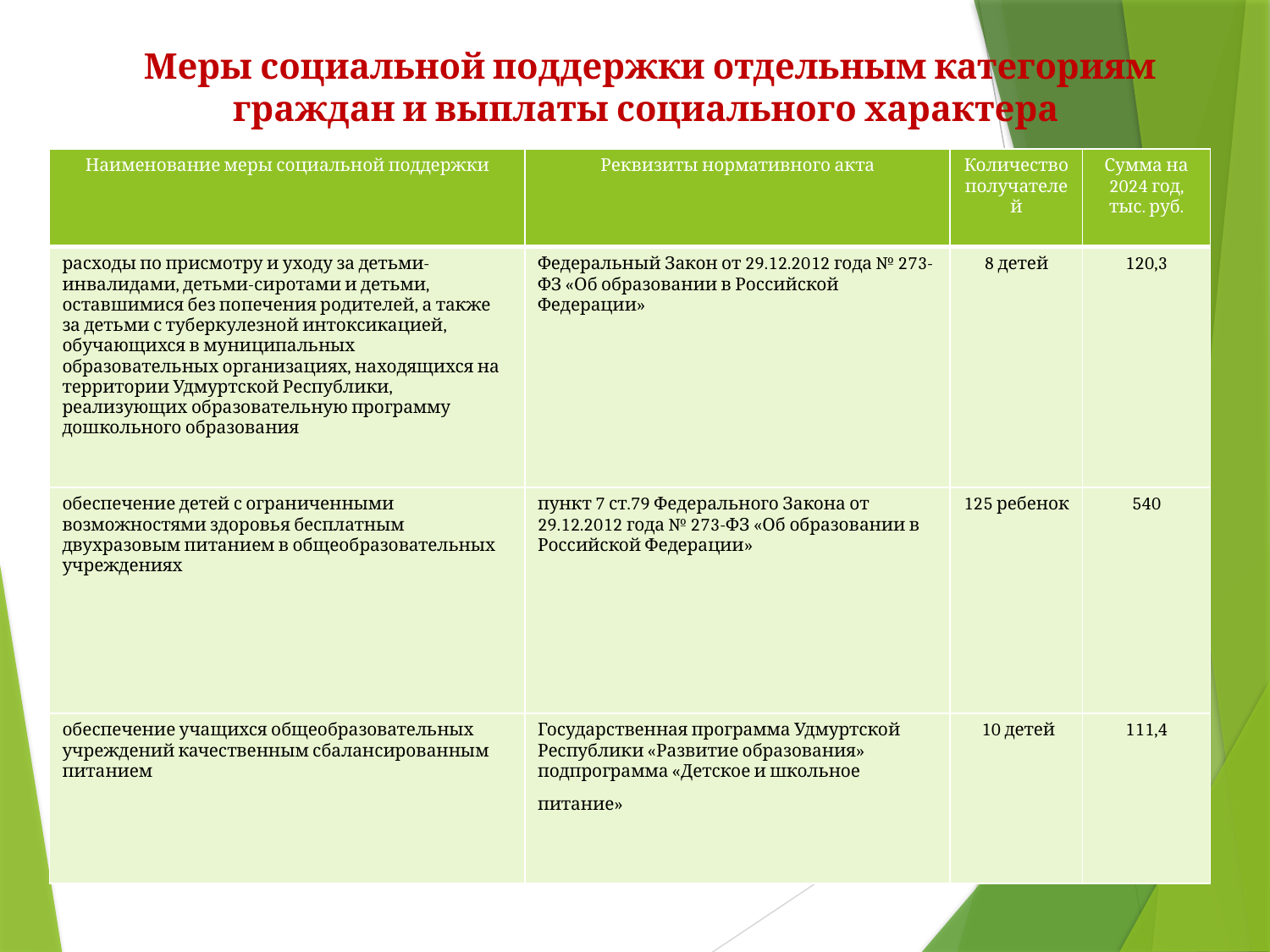

Меры социальной поддержки отдельным категориям граждан и выплаты социального характера
| Наименование меры социальной поддержки | Реквизиты нормативного акта | Количество получателей | Сумма на 2024 год, тыс. руб. |
| --- | --- | --- | --- |
| расходы по присмотру и уходу за детьми-инвалидами, детьми-сиротами и детьми, оставшимися без попечения родителей, а также за детьми с туберкулезной интоксикацией, обучающихся в муниципальных образовательных организациях, находящихся на территории Удмуртской Республики, реализующих образовательную программу дошкольного образования | Федеральный Закон от 29.12.2012 года № 273-ФЗ «Об образовании в Российской Федерации» | 8 детей | 120,3 |
| обеспечение детей с ограниченными возможностями здоровья бесплатным двухразовым питанием в общеобразовательных учреждениях | пункт 7 ст.79 Федерального Закона от 29.12.2012 года № 273-ФЗ «Об образовании в Российской Федерации» | 125 ребенок | 540 |
| обеспечение учащихся общеобразовательных учреждений качественным сбалансированным питанием | Государственная программа Удмуртской Республики «Развитие образования» подпрограмма «Детское и школьное питание» | 10 детей | 111,4 |